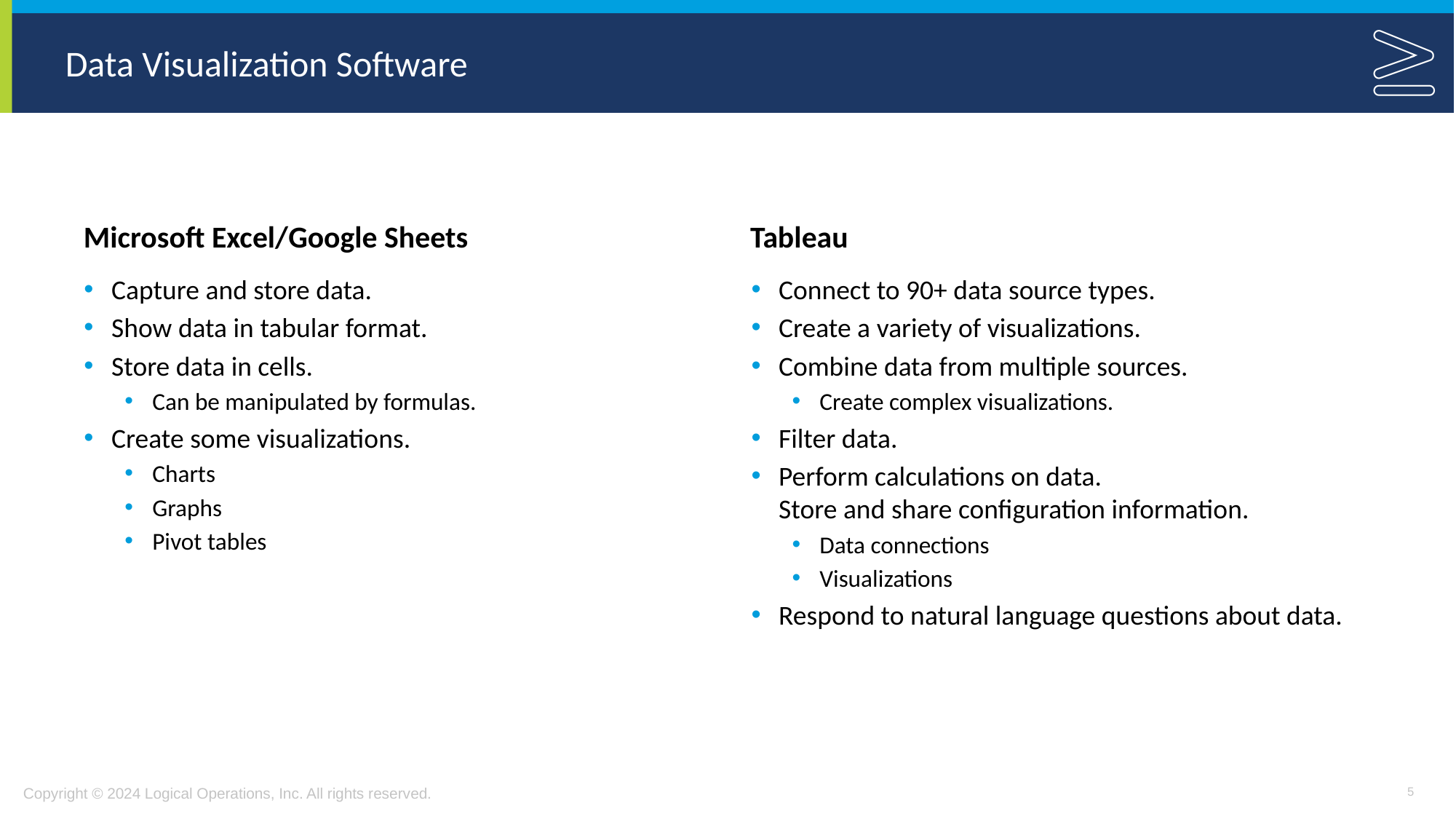

# Data Visualization Software
Microsoft Excel/Google Sheets
Tableau
Capture and store data.
Show data in tabular format.
Store data in cells.
Can be manipulated by formulas.
Create some visualizations.
Charts
Graphs
Pivot tables
Connect to 90+ data source types.
Create a variety of visualizations.
Combine data from multiple sources.
Create complex visualizations.
Filter data.
Perform calculations on data.
Store and share configuration information.
Data connections
Visualizations
Respond to natural language questions about data.
5